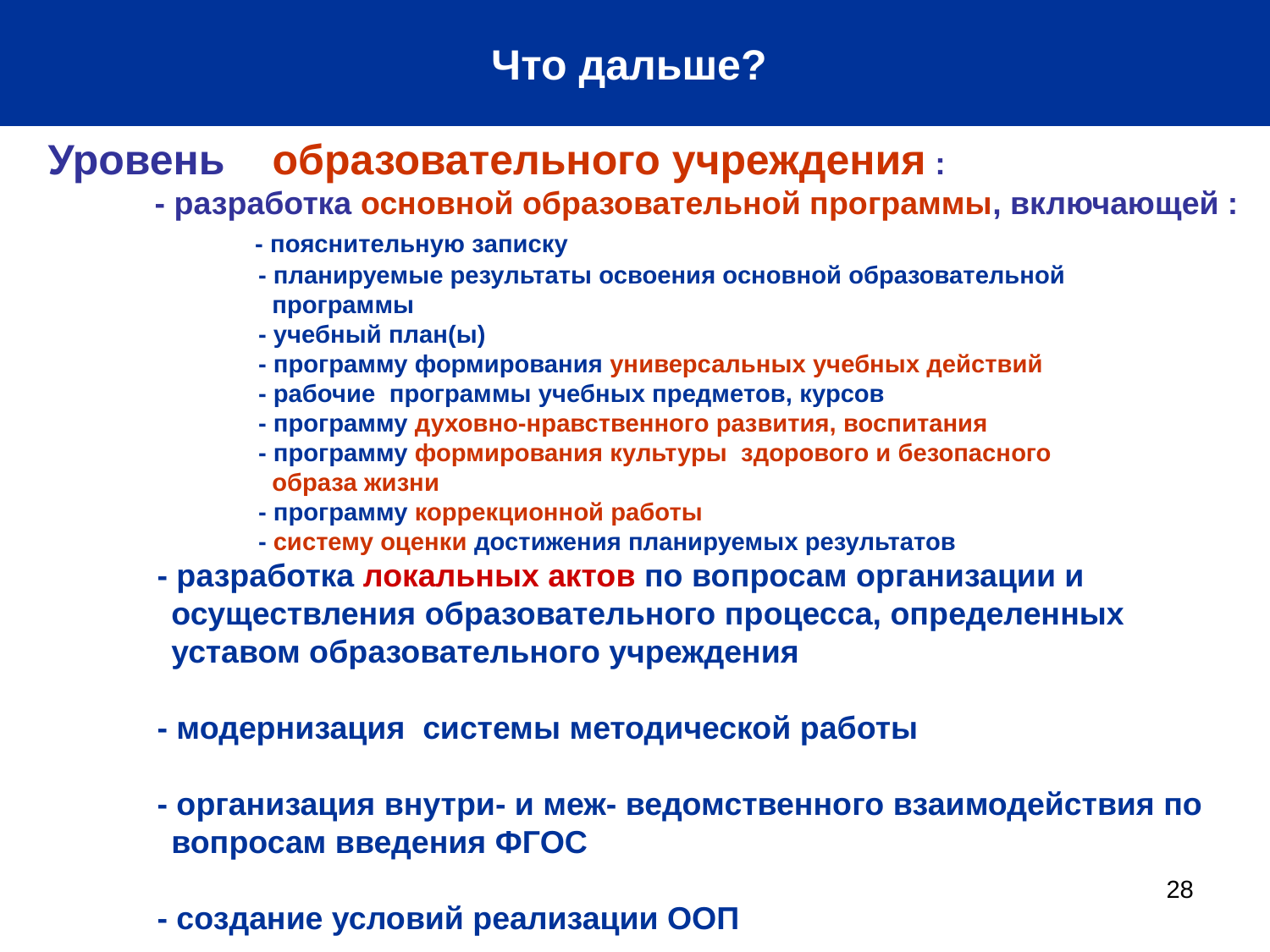

Что дальше?

   Уровень    образовательного учреждения :
                - разработка основной образовательной программы, включающей :
             - пояснительную записку
                 - планируемые результаты освоения основной образовательной
                   программы
                 - учебный план(ы)
                 - программу формирования универсальных учебных действий
                 - рабочие  программы учебных предметов, курсов
                 - программу духовно-нравственного развития, воспитания
                 - программу формирования культуры  здорового и безопасного
                   образа жизни
                 - программу коррекционной работы
                 - систему оценки достижения планируемых результатов
  - разработка локальных актов по вопросам организации и осуществления образовательного процесса, определенных уставом образовательного учреждения

  - модернизация  системы методической работы

  - организация внутри- и меж- ведомственного взаимодействия по вопросам введения ФГОС

  - создание условий реализации ООП

28